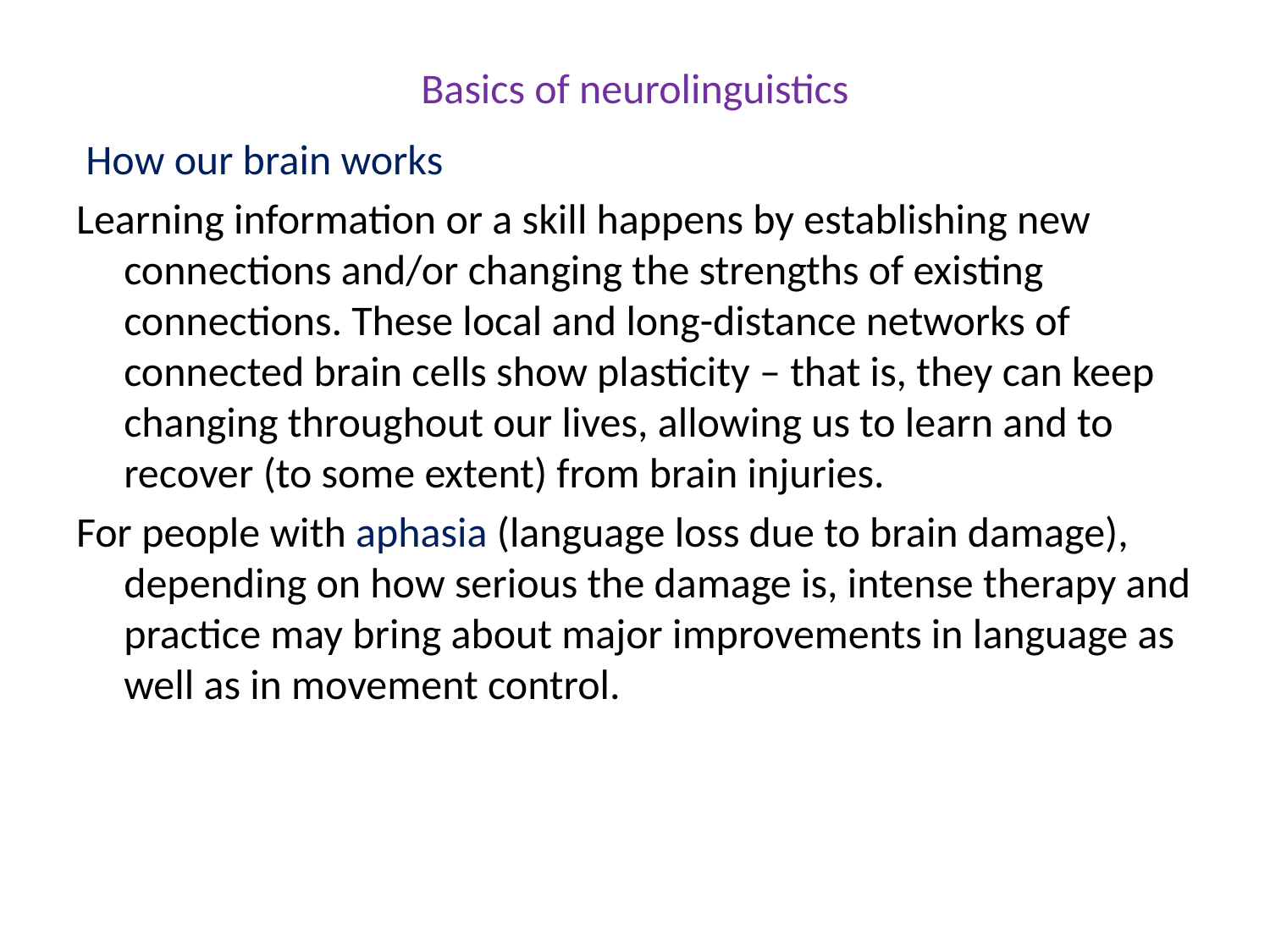

# Basics of neurolinguistics
 How our brain works
Learning information or a skill happens by establishing new connections and/or changing the strengths of existing connections. These local and long-distance networks of connected brain cells show plasticity – that is, they can keep changing throughout our lives, allowing us to learn and to recover (to some extent) from brain injuries.
For people with aphasia (language loss due to brain damage), depending on how serious the damage is, intense therapy and practice may bring about major improvements in language as well as in movement control.